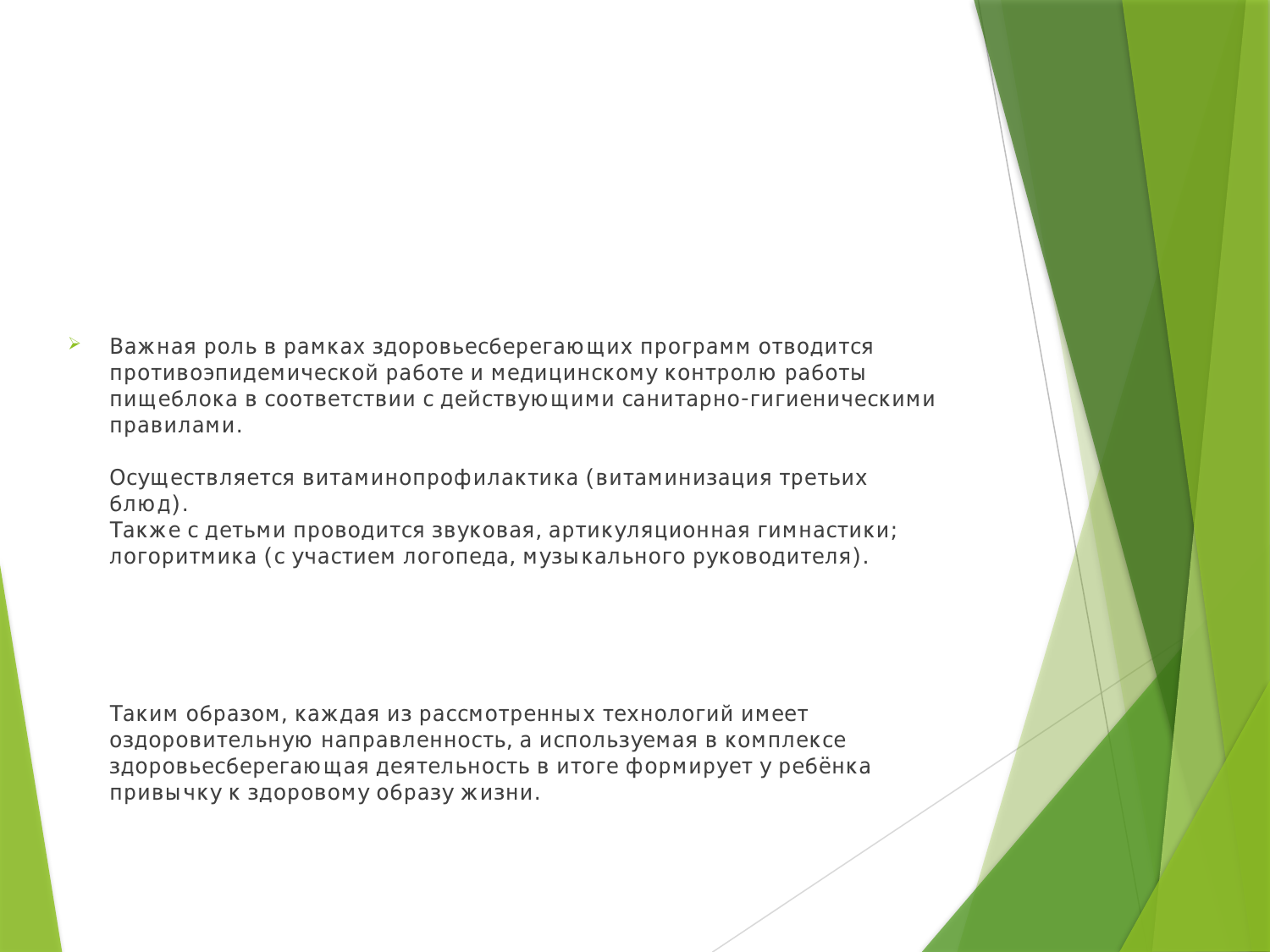

#
Важная роль в рамках здоровьесберегающих программ отводится противоэпидемической работе и медицинскому контролю работы пищеблока в соответствии с действующими санитарно-гигиеническими правилами.
Осуществляется витаминопрофилактика (витаминизация третьих блюд).
Также с детьми проводится звуковая, артикуляционная гимнастики; логоритмика (с участием логопеда, музыкального руководителя).
Таким образом, каждая из рассмотренных технологий имеет оздоровительную направленность, а используемая в комплексе здоровьесберегающая деятельность в итоге формирует у ребёнка привычку к здоровому образу жизни.